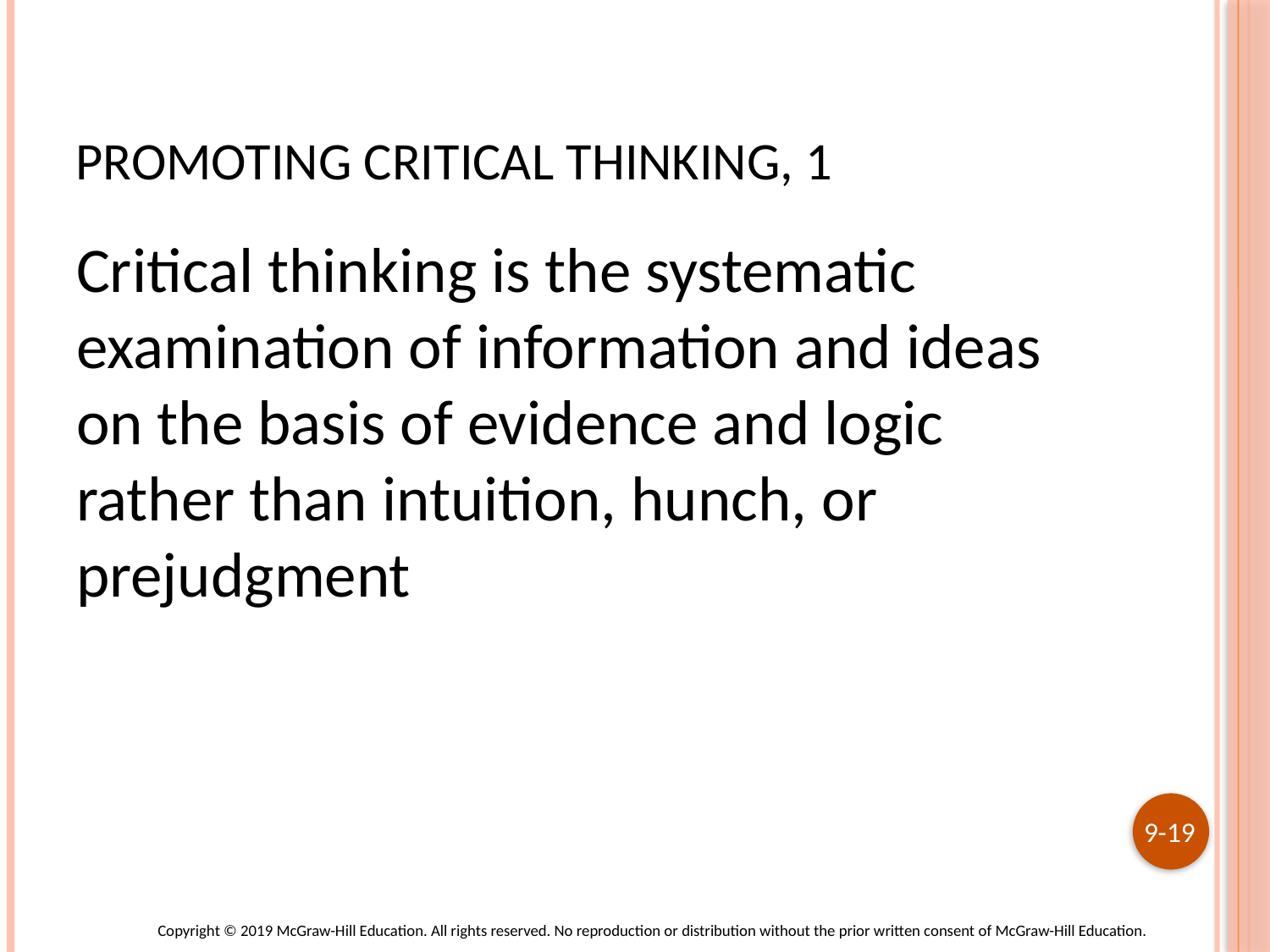

# Promoting Critical Thinking, 1
Critical thinking is the systematic examination of information and ideas on the basis of evidence and logic rather than intuition, hunch, or prejudgment